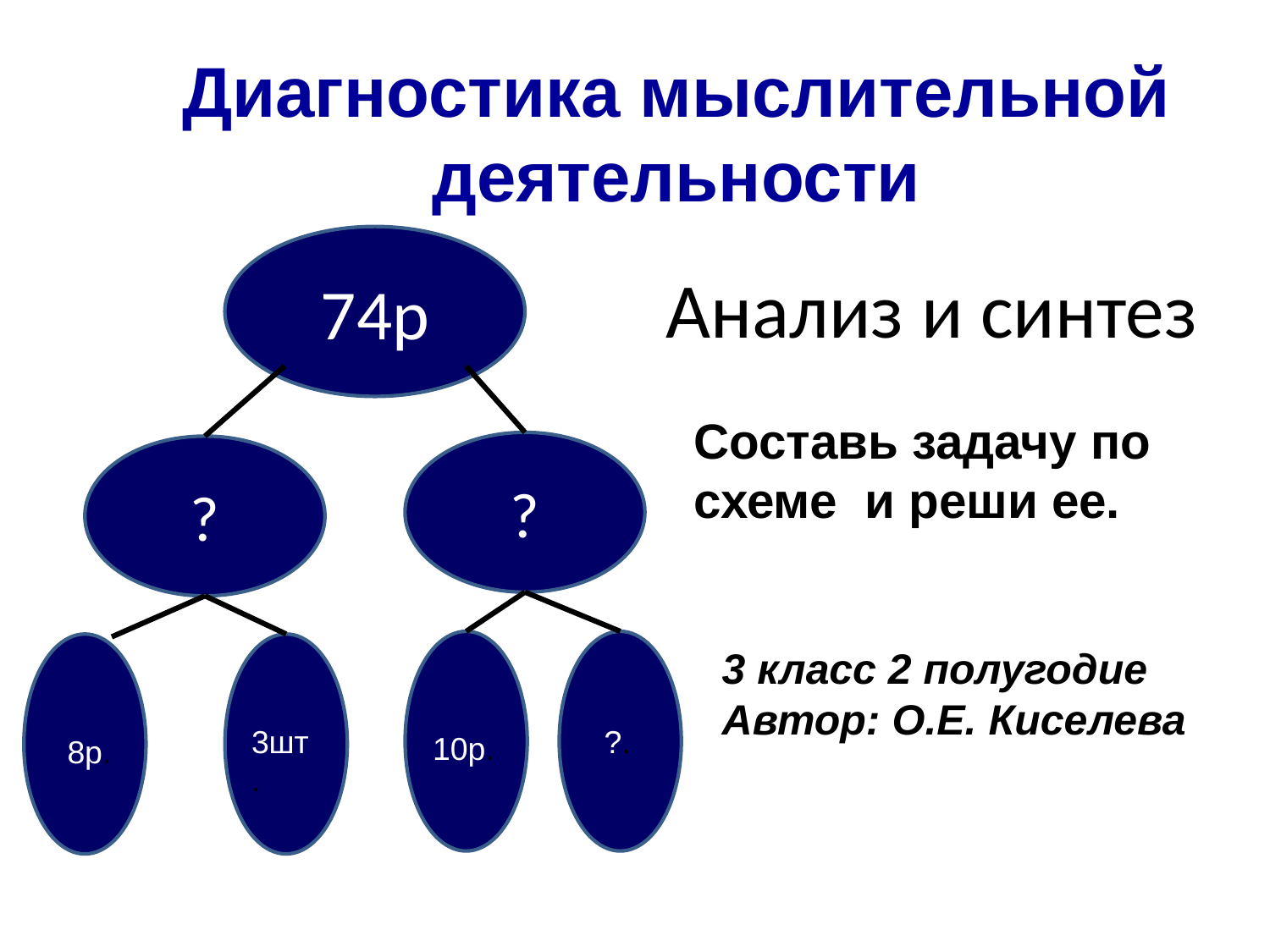

Диагностика мыслительной деятельности
74р
# Анализ и синтез
Составь задачу по схеме  и реши ее.
?
?
3 класс 2 полугодие Автор: О.Е. Киселева

3шт.
?.
10р.
8р.